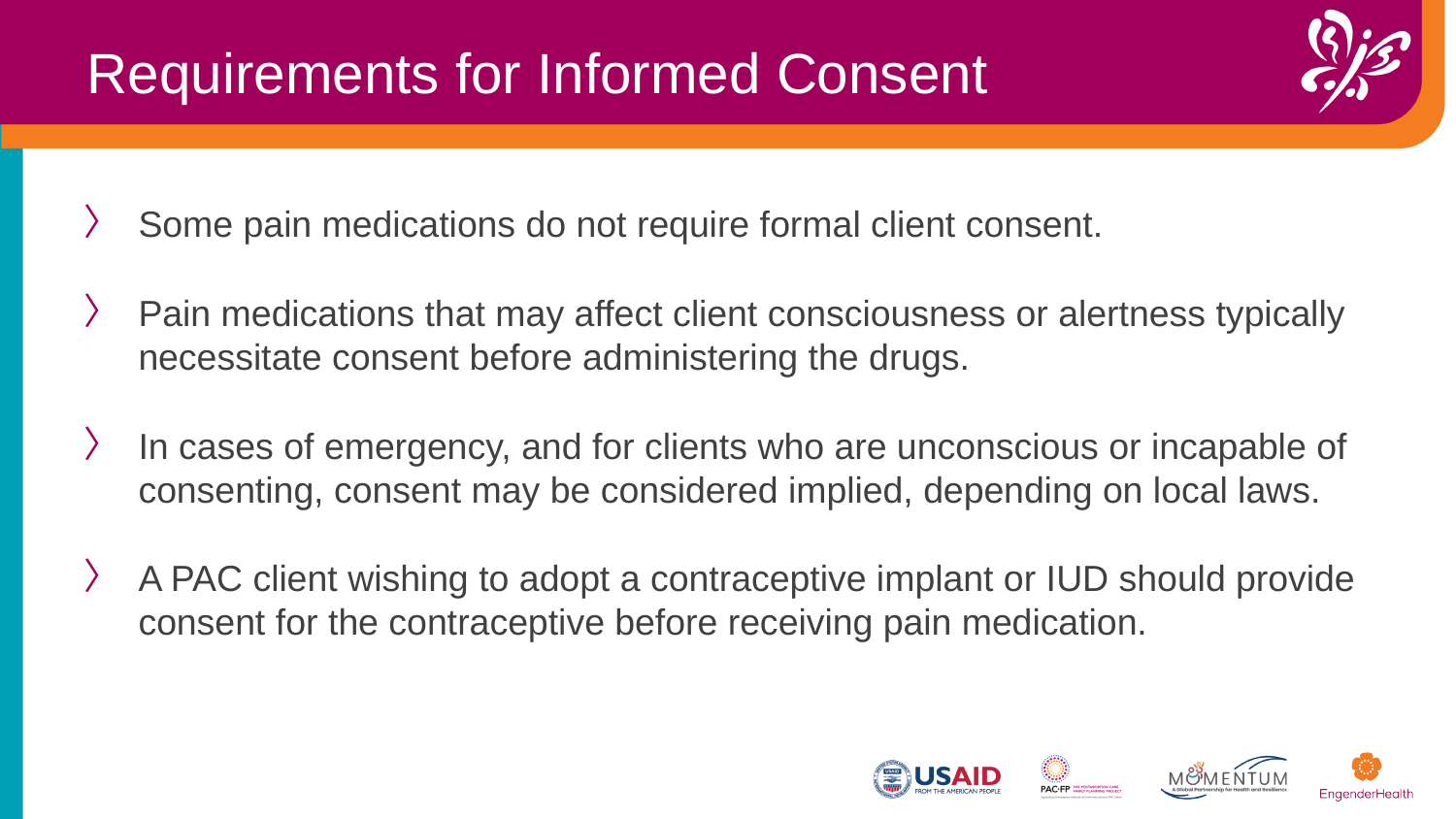

Requirements for Informed Consent
Some pain medications do not require formal client consent. ​
Pain medications that may affect client consciousness or alertness typically necessitate consent before administering the drugs.​
In cases of emergency, and for clients who are unconscious or incapable of consenting, consent may be considered implied, depending on local laws.​
A PAC client wishing to adopt a contraceptive implant or IUD should provide consent for the contraceptive before receiving pain medication.​